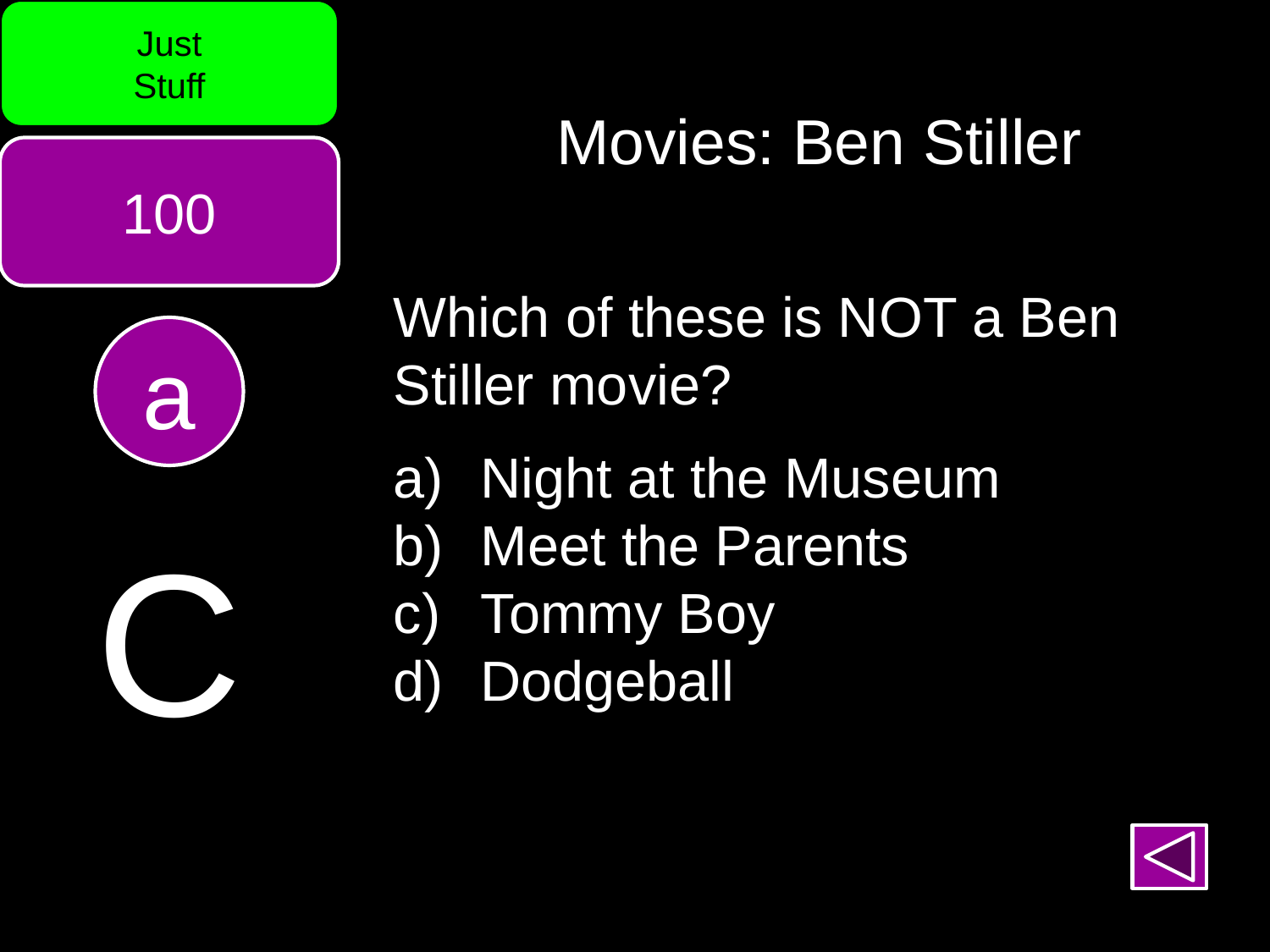

Just
Stuff
Movies: Ben Stiller
100
Which of these is NOT a Ben Stiller movie?

 Night at the Museum
 Meet the Parents
 Tommy Boy
 Dodgeball
a
C